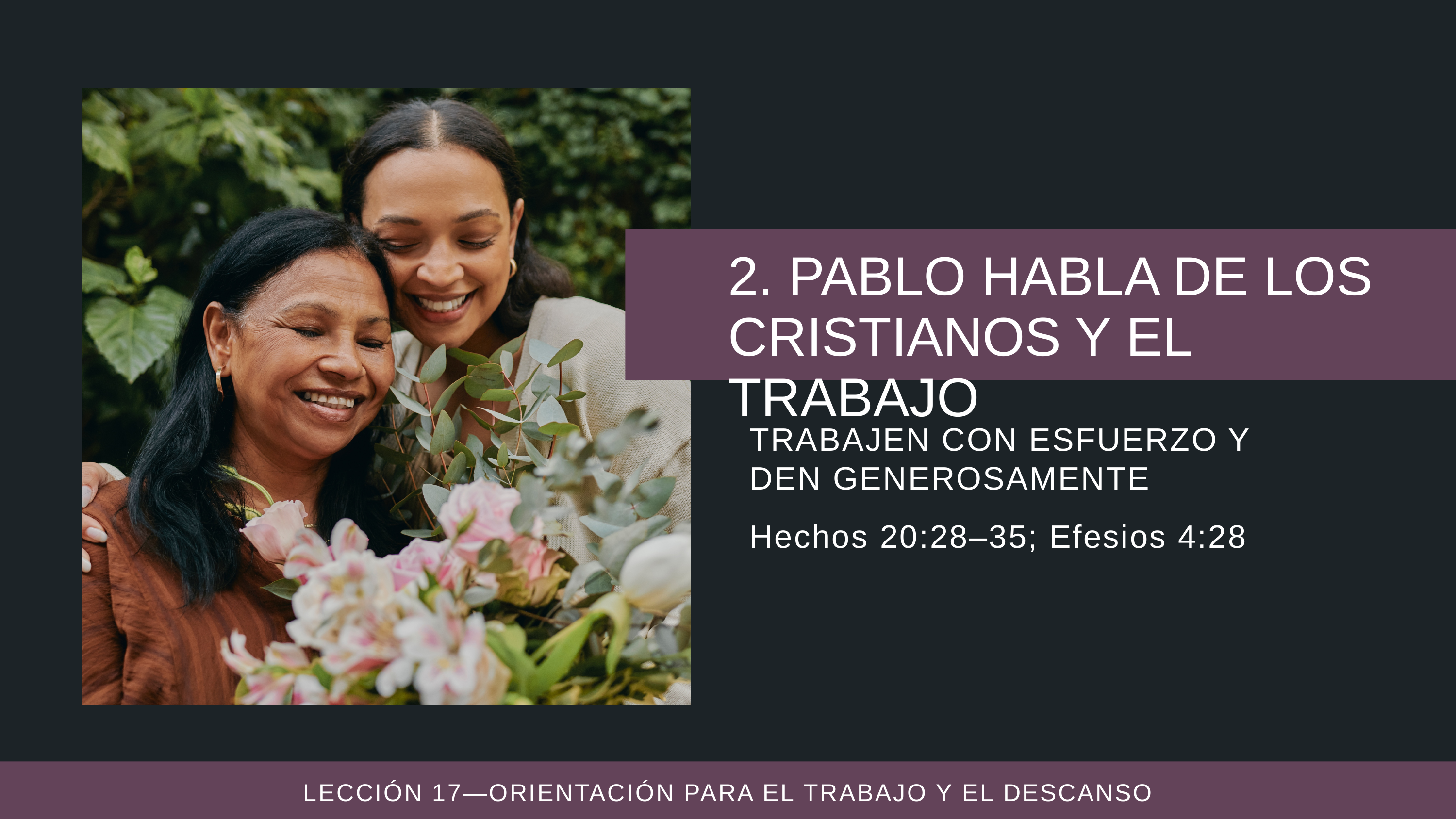

TRABAJEN CON ESFUERZO Y DEN GENEROSAMENTE
Hechos 20:28–35; Efesios 4:28